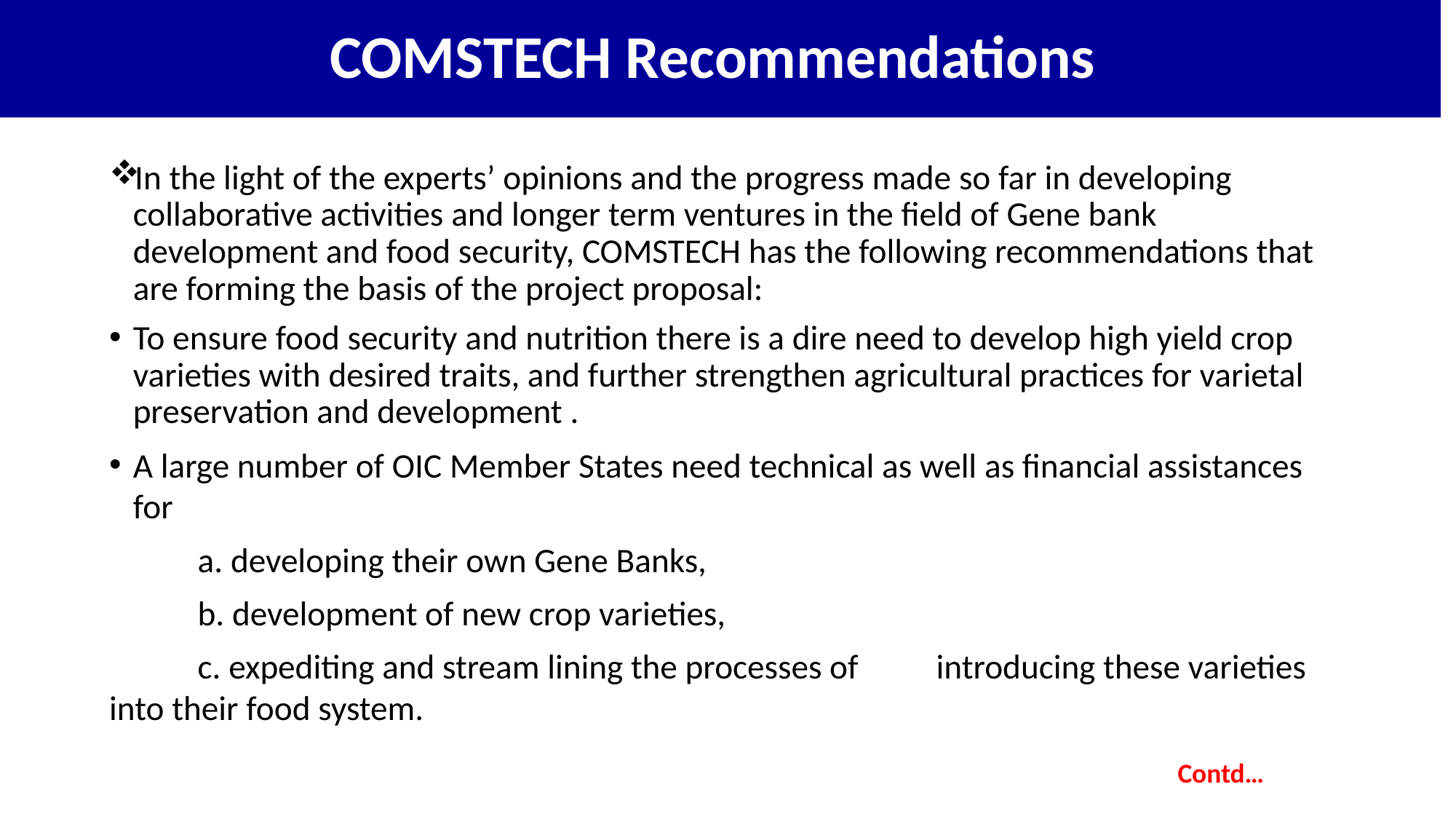

COMSTECH Recommendations
In the light of the experts’ opinions and the progress made so far in developing collaborative activities and longer term ventures in the field of Gene bank development and food security, COMSTECH has the following recommendations that are forming the basis of the project proposal:
To ensure food security and nutrition there is a dire need to develop high yield crop varieties with desired traits, and further strengthen agricultural practices for varietal preservation and development .
A large number of OIC Member States need technical as well as financial assistances for
		a. developing their own Gene Banks,
		b. development of new crop varieties,
		c. expediting and stream lining the processes of 				    introducing these varieties into their food system.

Contd…